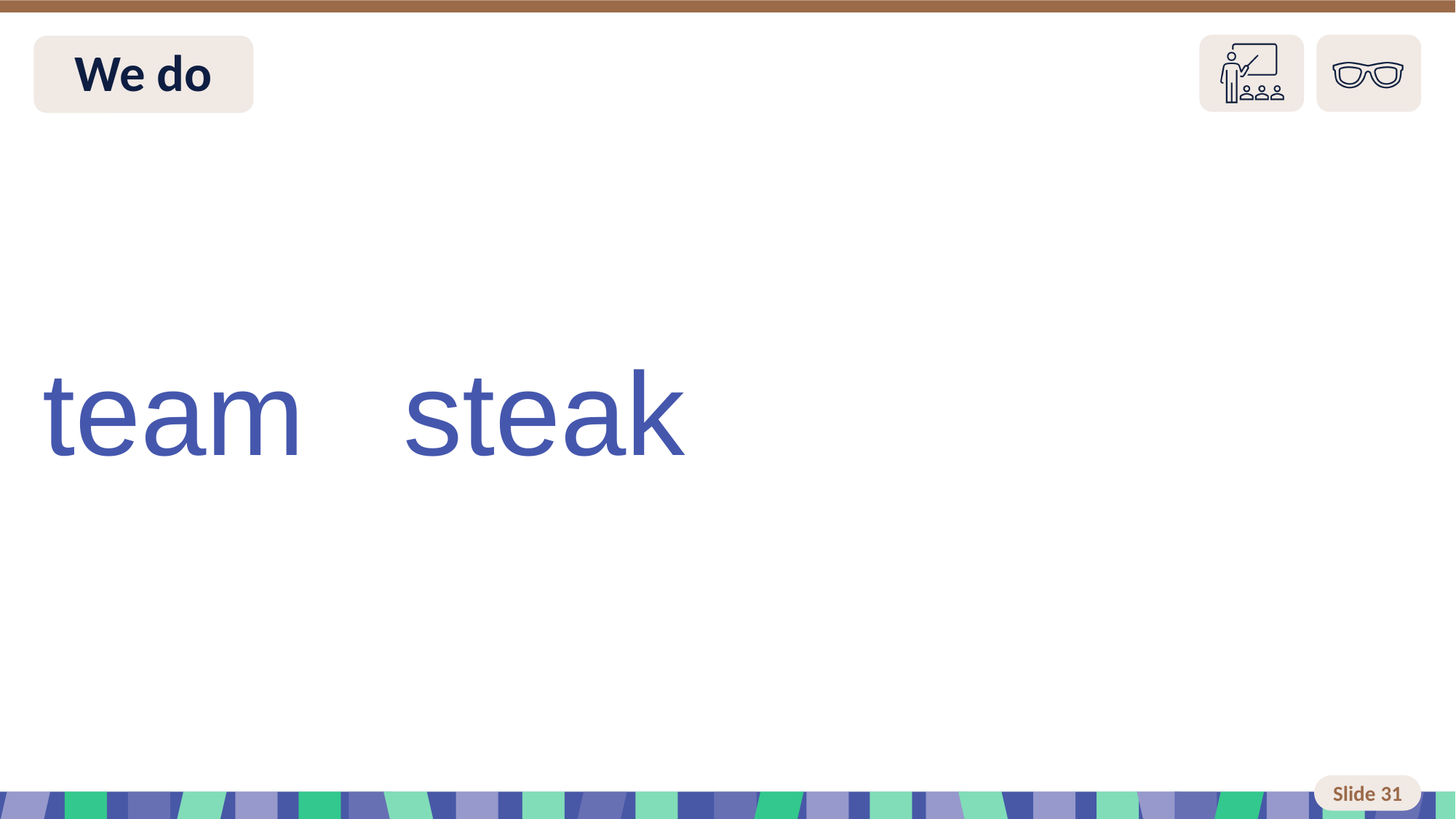

# Slide 31 We do
team   steak